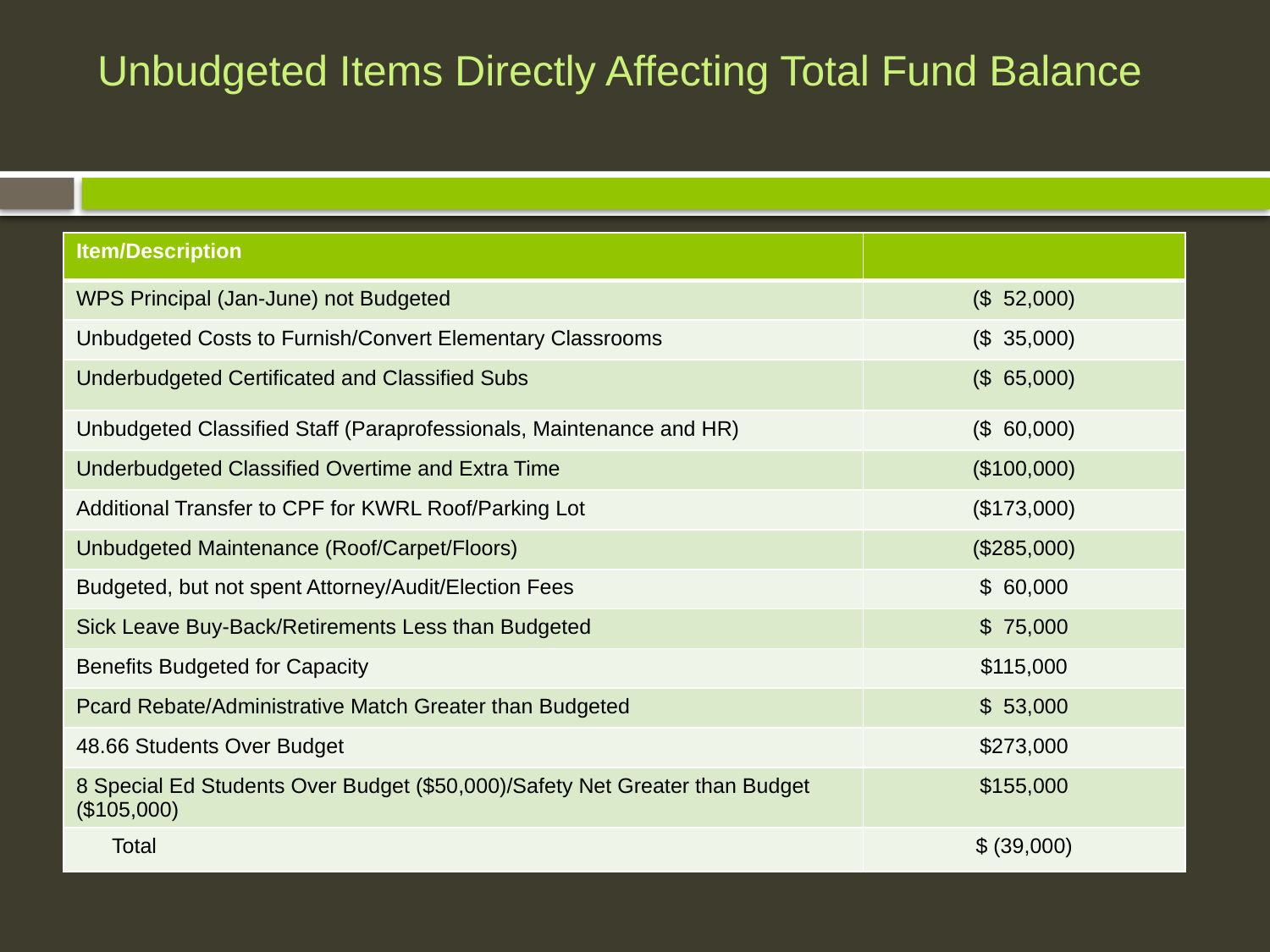

# Unbudgeted Items Directly Affecting Total Fund Balance
| Item/Description |  |
| --- | --- |
| WPS Principal (Jan-June) not Budgeted | ($ 52,000) |
| Unbudgeted Costs to Furnish/Convert Elementary Classrooms | ($ 35,000) |
| Underbudgeted Certificated and Classified Subs | ($ 65,000) |
| Unbudgeted Classified Staff (Paraprofessionals, Maintenance and HR) | ($ 60,000) |
| Underbudgeted Classified Overtime and Extra Time | ($100,000) |
| Additional Transfer to CPF for KWRL Roof/Parking Lot | ($173,000) |
| Unbudgeted Maintenance (Roof/Carpet/Floors) | ($285,000) |
| Budgeted, but not spent Attorney/Audit/Election Fees | $ 60,000 |
| Sick Leave Buy-Back/Retirements Less than Budgeted | $ 75,000 |
| Benefits Budgeted for Capacity | $115,000 |
| Pcard Rebate/Administrative Match Greater than Budgeted | $ 53,000 |
| 48.66 Students Over Budget | $273,000 |
| 8 Special Ed Students Over Budget ($50,000)/Safety Net Greater than Budget ($105,000) | $155,000 |
| Total | $ (39,000) |